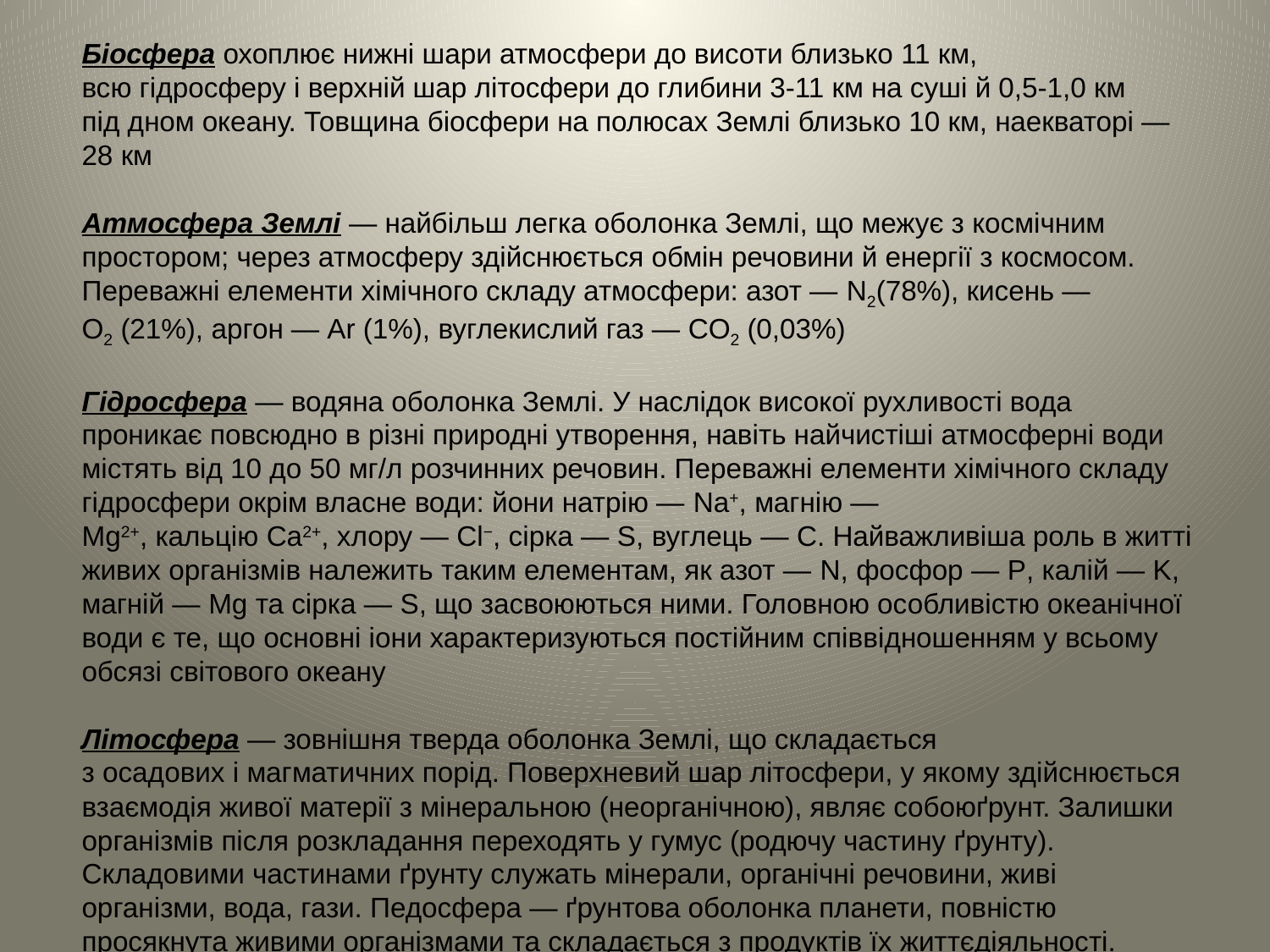

Біосфера охоплює нижні шари атмосфери до висоти близько 11 км, всю гідросферу і верхній шар літосфери до глибини 3-11 км на суші й 0,5-1,0 км під дном океану. Товщина біосфери на полюсах Землі близько 10 км, наекваторі — 28 км

Атмосфера Землі — найбільш легка оболонка Землі, що межує з космічним простором; через атмосферу здійснюється обмін речовини й енергії з космосом. Переважні елементи хімічного складу атмосфери: азот — N2(78%), кисень — O2 (21%), аргон — Ar (1%), вуглекислий газ — CO2 (0,03%)

Гідросфера — водяна оболонка Землі. У наслідок високої рухливості вода проникає повсюдно в різні природні утворення, навіть найчистіші атмосферні води містять від 10 до 50 мг/л розчинних речовин. Переважні елементи хімічного складу гідросфери окрім власне води: йони натрію — Na+, магнію — Mg2+, кальцію Ca2+, хлору — Cl−, сірка — S, вуглець — C. Найважливіша роль в житті живих організмів належить таким елементам, як азот — N, фосфор — P, калій — K, магній — Mg та сірка — S, що засвоюються ними. Головною особливістю океанічної води є те, що основні іони характеризуються постійним співвідношенням у всьому обсязі світового океану

Літосфера — зовнішня тверда оболонка Землі, що складається з осадових і магматичних порід. Поверхневий шар літосфери, у якому здійснюється взаємодія живої матерії з мінеральною (неорганічною), являє собоюґрунт. Залишки організмів після розкладання переходять у гумус (родючу частину ґрунту). Складовими частинами ґрунту служать мінерали, органічні речовини, живі організми, вода, гази. Педосфера — ґрунтова оболонка планети, повністю просякнута живими організмами та складається з продуктів їх життєдіяльності. Переважні елементи хімічного складу літосфери: кисень — O, кремній — Si, алюміній — Al, залізо — Fe, кальцій — Ca, магній — Mg, натрій — Na, калій — K